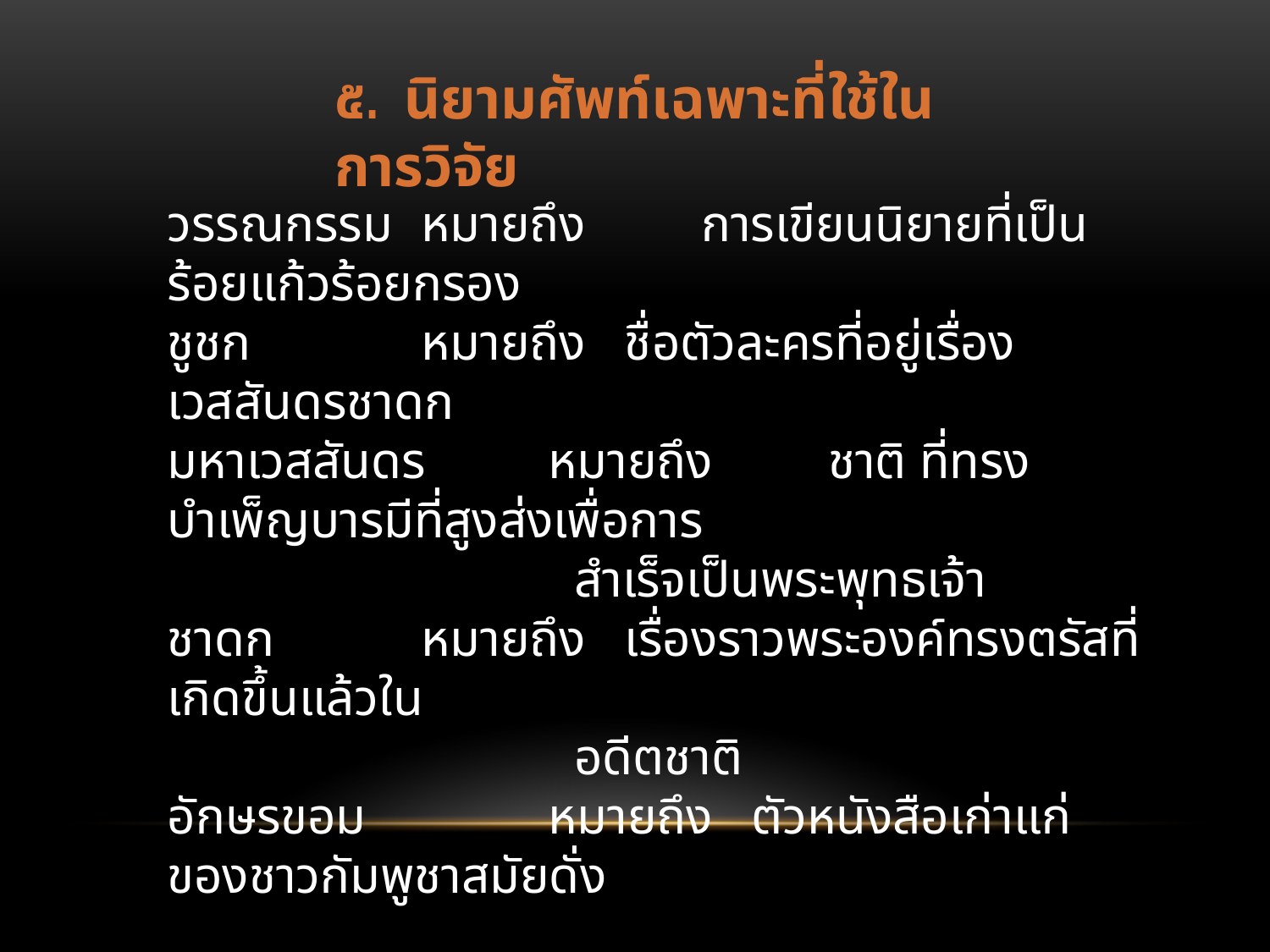

๕.  นิยามศัพท์เฉพาะที่ใช้ในการวิจัย
วรรณกรรม  	หมายถึง	  การเขียนนิยายที่เป็นร้อยแก้วร้อยกรอง
ชูชก  		หมายถึง   ชื่อตัวละครที่อยู่เรื่องเวสสันดรชาดก
มหาเวสสันดร  	หมายถึง	  ชาติ ที่ทรงบำเพ็ญบารมีที่สูงส่งเพื่อการ
			  สำเร็จเป็นพระพุทธเจ้า
ชาดก 		หมายถึง   เรื่องราวพระองค์ทรงตรัสที่เกิดขึ้นแล้วใน
			  อดีตชาติ
อักษรขอม     	หมายถึง   ตัวหนังสือเก่าแก่ของชาวกัมพูชาสมัยดั่ง